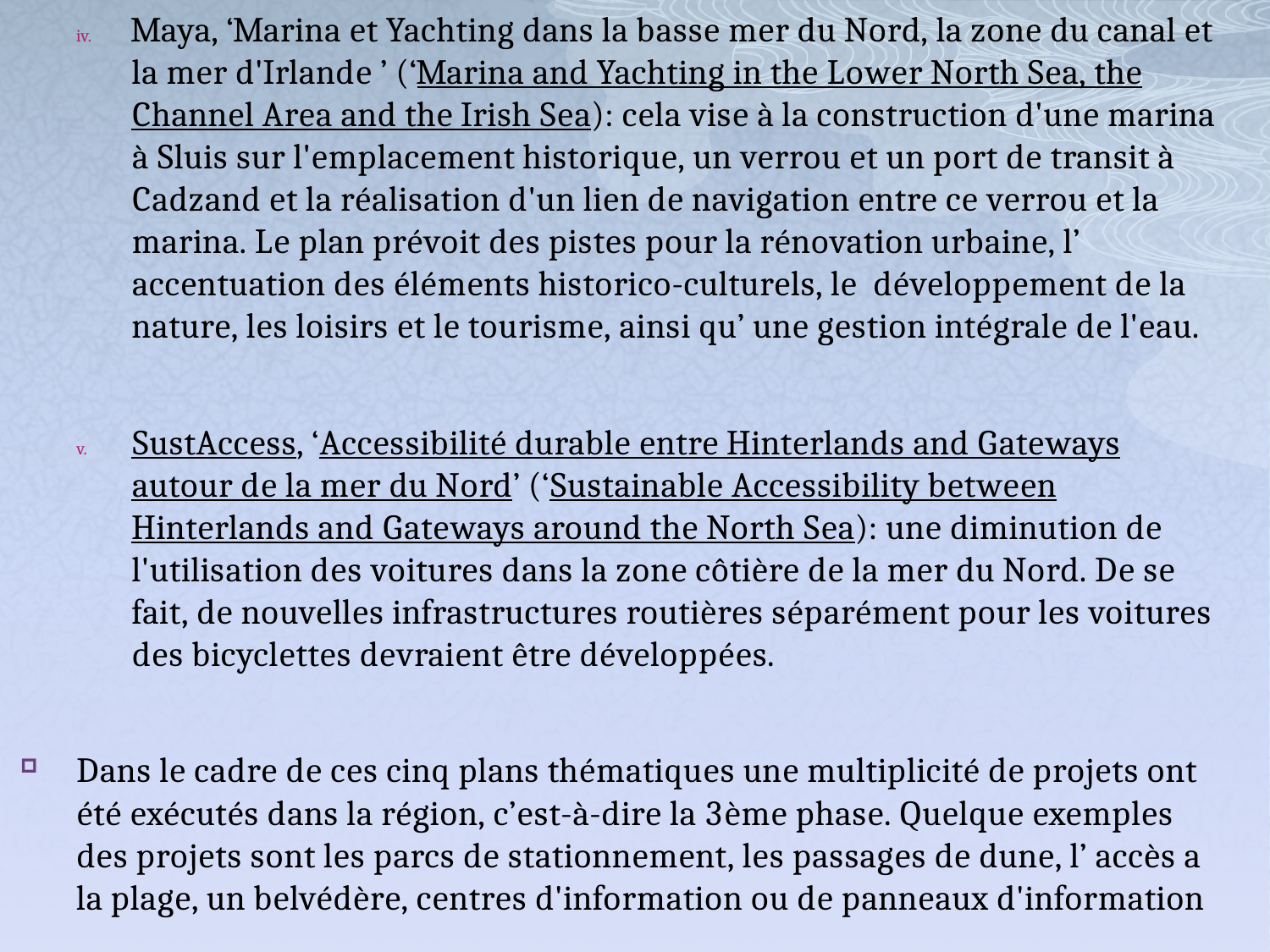

Maya, ‘Marina et Yachting dans la basse mer du Nord, la zone du canal et la mer d'Irlande ’ (‘Marina and Yachting in the Lower North Sea, the Channel Area and the Irish Sea): cela vise à la construction d'une marina à Sluis sur l'emplacement historique, un verrou et un port de transit à Cadzand et la réalisation d'un lien de navigation entre ce verrou et la marina. Le plan prévoit des pistes pour la rénovation urbaine, l’ accentuation des éléments historico-culturels, le  développement de la nature, les loisirs et le tourisme, ainsi qu’ une gestion intégrale de l'eau.

SustAccess, ‘Accessibilité durable entre Hinterlands and Gateways autour de la mer du Nord’ (‘Sustainable Accessibility between Hinterlands and Gateways around the North Sea): une diminution de l'utilisation des voitures dans la zone côtière de la mer du Nord. De se fait, de nouvelles infrastructures routières séparément pour les voitures des bicyclettes devraient être développées.

Dans le cadre de ces cinq plans thématiques une multiplicité de projets ont été exécutés dans la région, c’est-à-dire la 3ème phase. Quelque exemples des projets sont les parcs de stationnement, les passages de dune, l’ accès a la plage, un belvédère, centres d'information ou de panneaux d'information